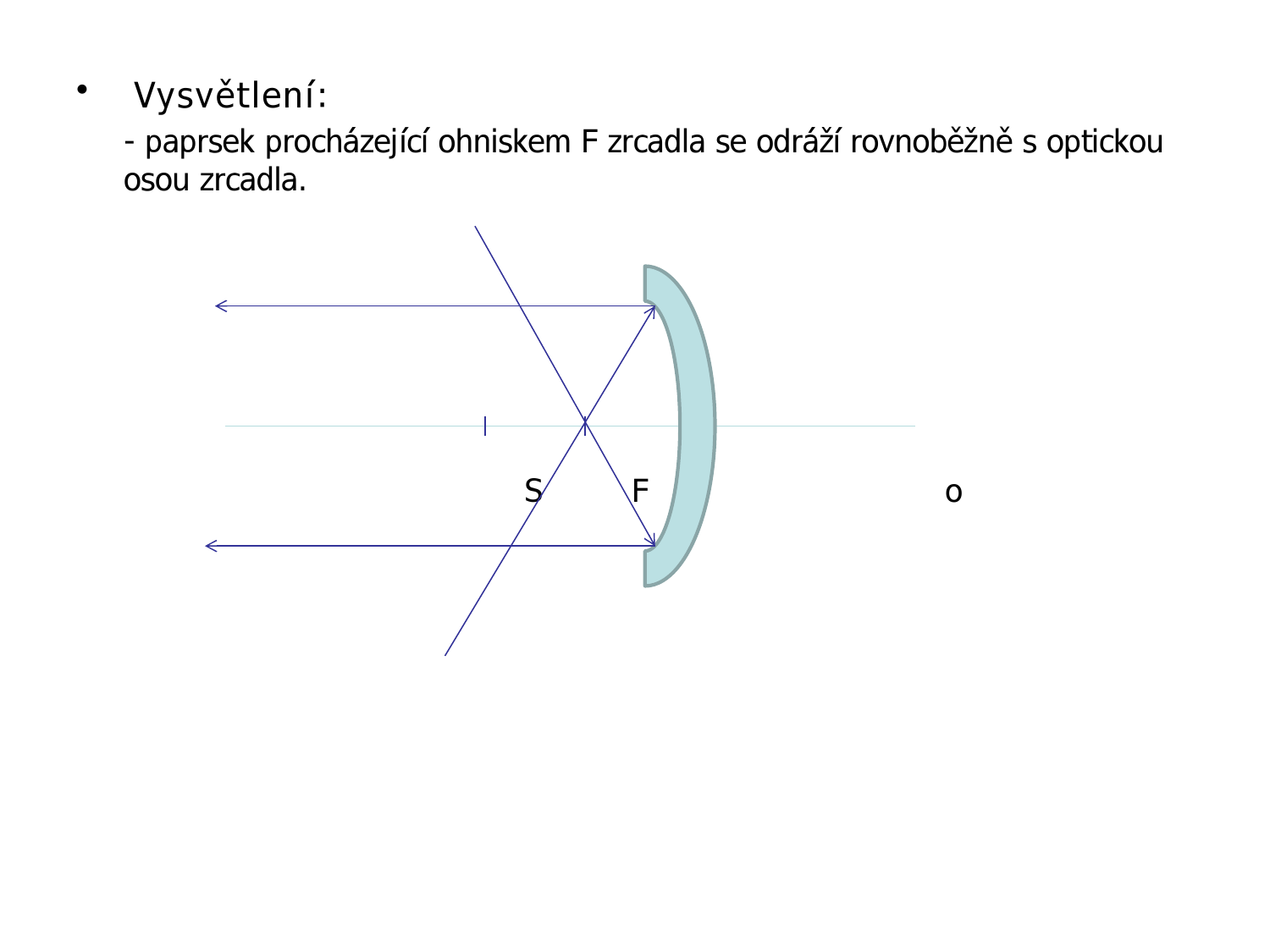

Vysvětlení:
	- paprsek procházející ohniskem F zrcadla se odráží rovnoběžně s optickou osou zrcadla.

				  S	F		      o